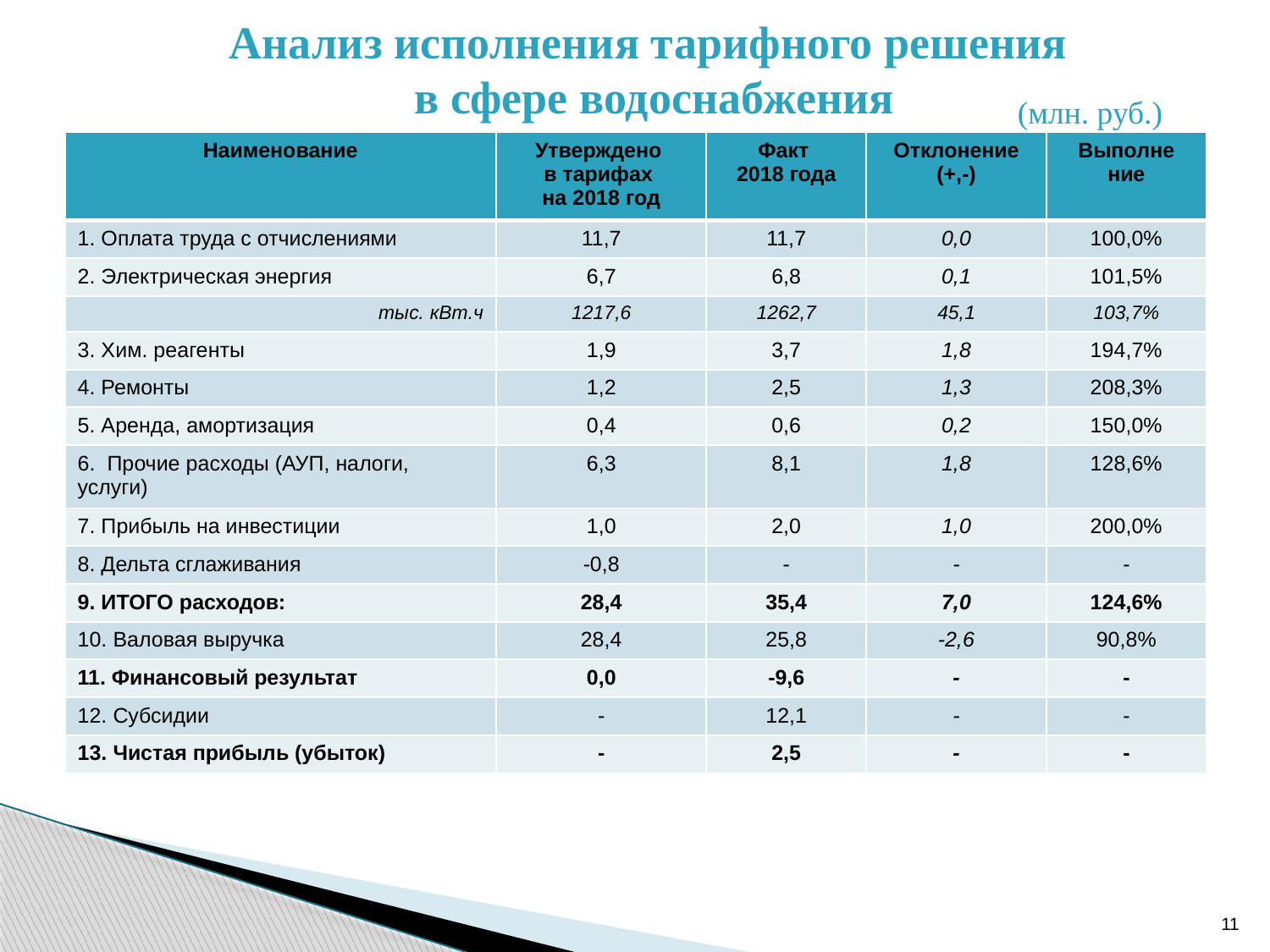

# Анализ исполнения тарифного решения в сфере водоснабжения
(млн. руб.)
| Наименование | Утверждено в тарифах на 2018 год | Факт 2018 года | Отклонение (+,-) | Выполне ние |
| --- | --- | --- | --- | --- |
| 1. Оплата труда с отчислениями | 11,7 | 11,7 | 0,0 | 100,0% |
| 2. Электрическая энергия | 6,7 | 6,8 | 0,1 | 101,5% |
| тыс. кВт.ч | 1217,6 | 1262,7 | 45,1 | 103,7% |
| 3. Хим. реагенты | 1,9 | 3,7 | 1,8 | 194,7% |
| 4. Ремонты | 1,2 | 2,5 | 1,3 | 208,3% |
| 5. Аренда, амортизация | 0,4 | 0,6 | 0,2 | 150,0% |
| 6. Прочие расходы (АУП, налоги, услуги) | 6,3 | 8,1 | 1,8 | 128,6% |
| 7. Прибыль на инвестиции | 1,0 | 2,0 | 1,0 | 200,0% |
| 8. Дельта сглаживания | -0,8 | - | - | - |
| 9. ИТОГО расходов: | 28,4 | 35,4 | 7,0 | 124,6% |
| 10. Валовая выручка | 28,4 | 25,8 | -2,6 | 90,8% |
| 11. Финансовый результат | 0,0 | -9,6 | - | - |
| 12. Субсидии | - | 12,1 | - | - |
| 13. Чистая прибыль (убыток) | - | 2,5 | - | - |
11